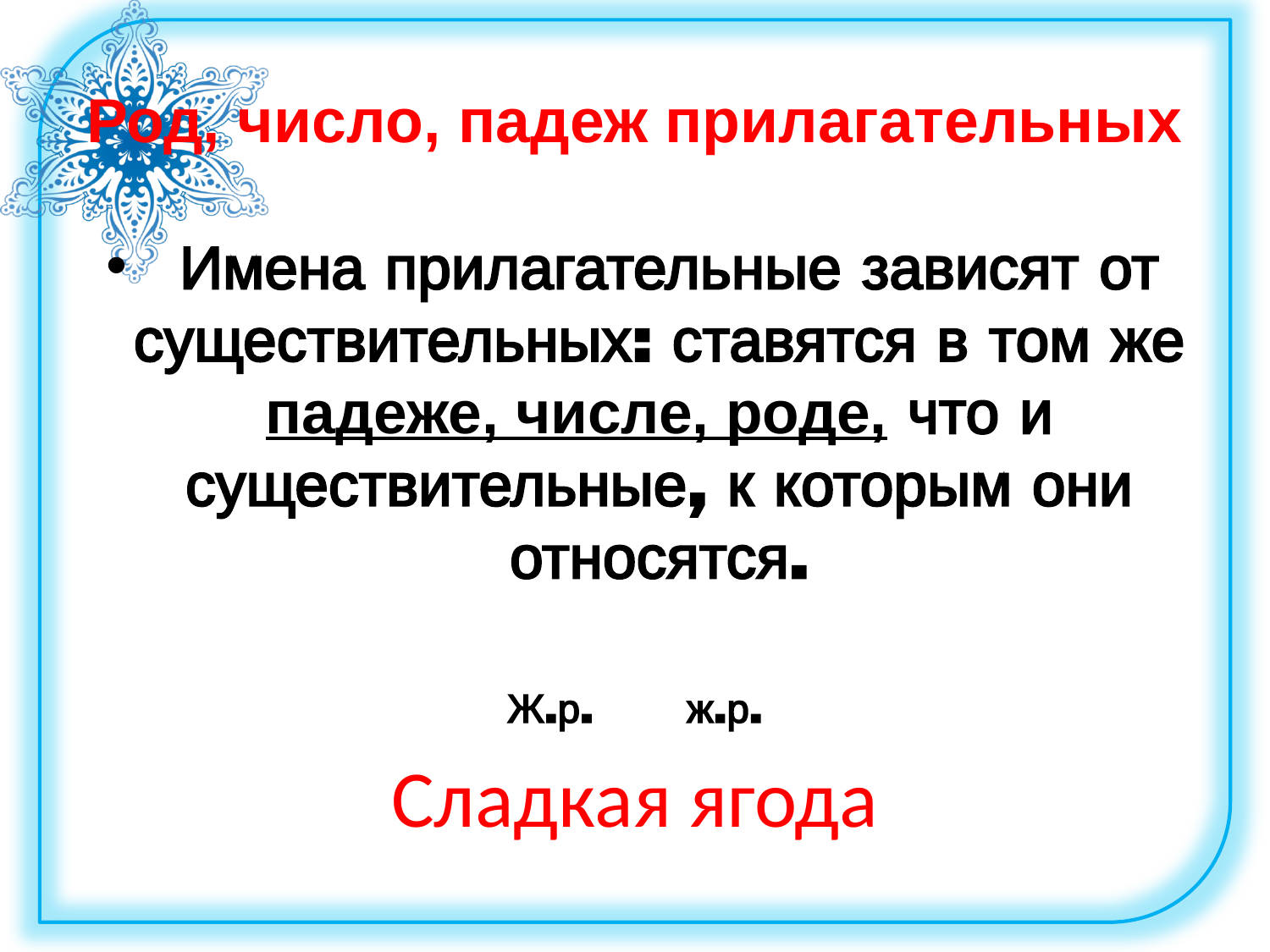

Род, число, падеж прилагательных
 Имена прилагательные зависят от существительных: ставятся в том же падеже, числе, роде, что и существительные, к которым они относятся.

Ж.р.       ж.р.
Сладкая ягода